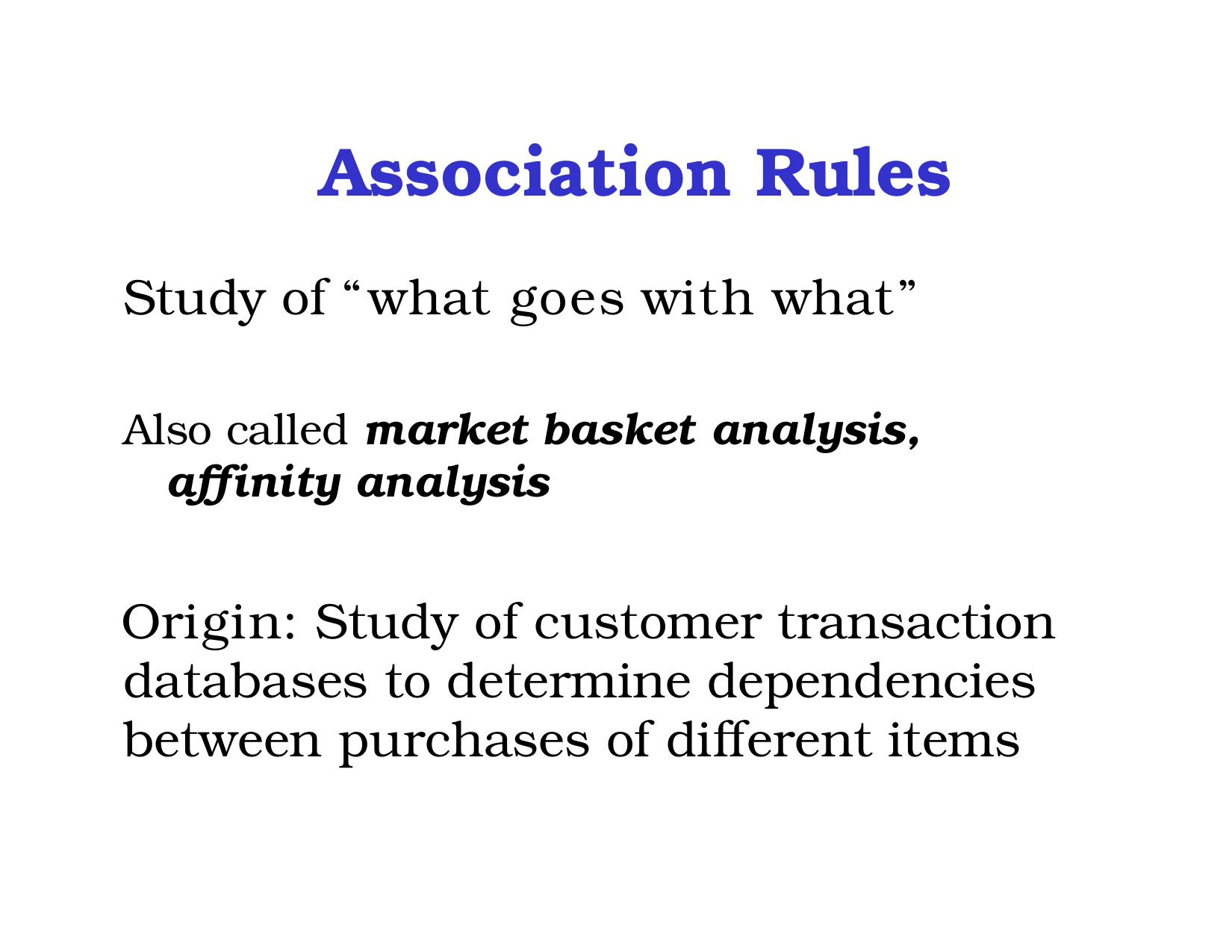

# Association Rules
Study of “what goes with what”

Also called market basket analysis, affinity analysis

Origin: Study of customer transaction databases to determine dependencies between purchases of different items